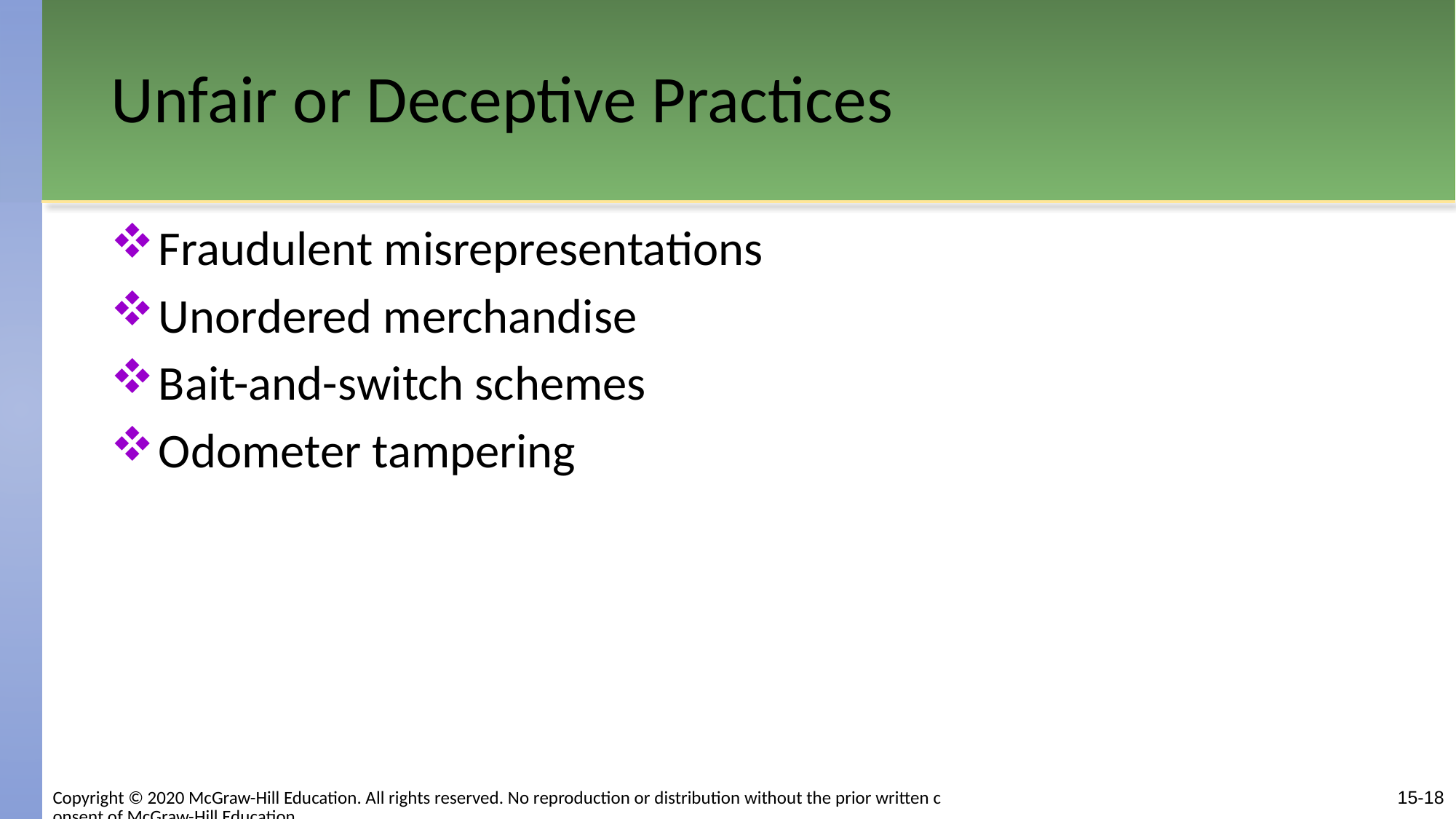

# Unfair or Deceptive Practices
Fraudulent misrepresentations
Unordered merchandise
Bait-and-switch schemes
Odometer tampering

15-18
Copyright © 2020 McGraw-Hill Education. All rights reserved. No reproduction or distribution without the prior written consent of McGraw-Hill Education.